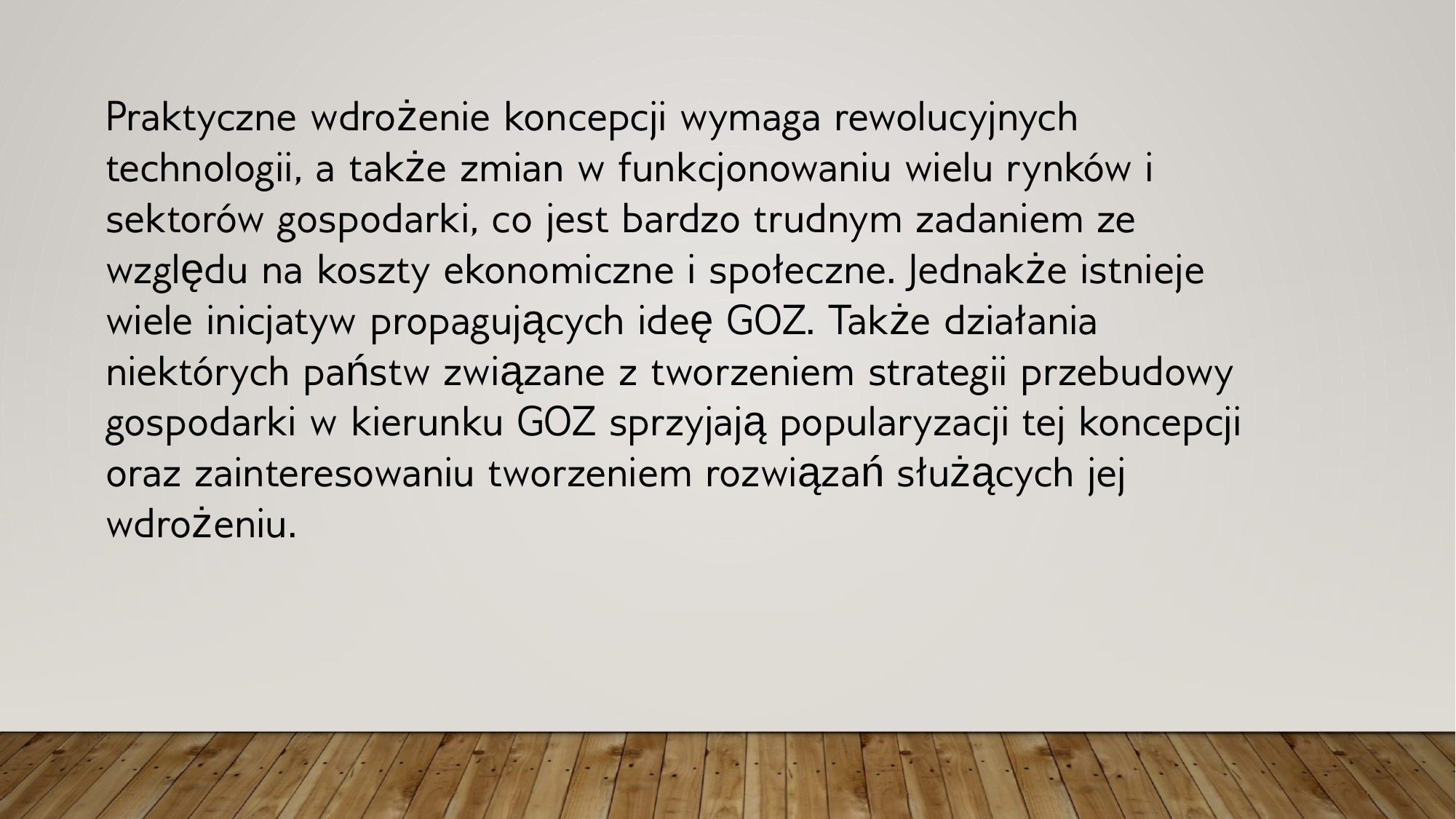

Praktyczne wdrożenie koncepcji wymaga rewolucyjnych technologii, a także zmian w funkcjonowaniu wielu rynków i sektorów gospodarki, co jest bardzo trudnym zadaniem ze względu na koszty ekonomiczne i społeczne. Jednakże istnieje wiele inicjatyw propagujących ideę GOZ. Także działania niektórych państw związane z tworzeniem strategii przebudowy gospodarki w kierunku GOZ sprzyjają popularyzacji tej koncepcji oraz zainteresowaniu tworzeniem rozwiązań służących jej wdrożeniu.